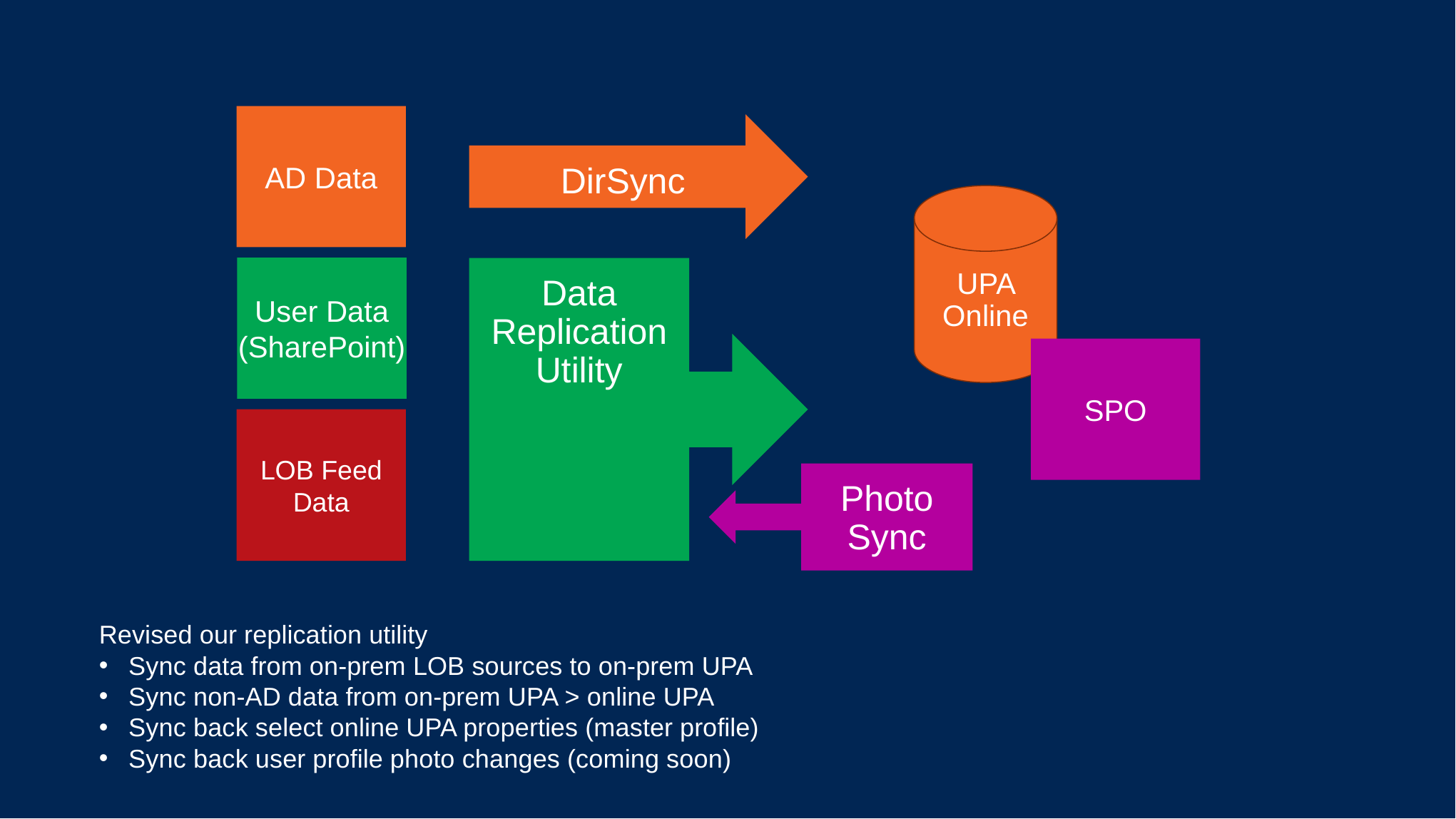

AD Data
DirSync
UPA Online
User Data (SharePoint)
Data Replication Utility
SPO
LOB Feed Data
Photo Sync
Revised our replication utility
Sync data from on-prem LOB sources to on-prem UPA
Sync non-AD data from on-prem UPA > online UPA
Sync back select online UPA properties (master profile)
Sync back user profile photo changes (coming soon)